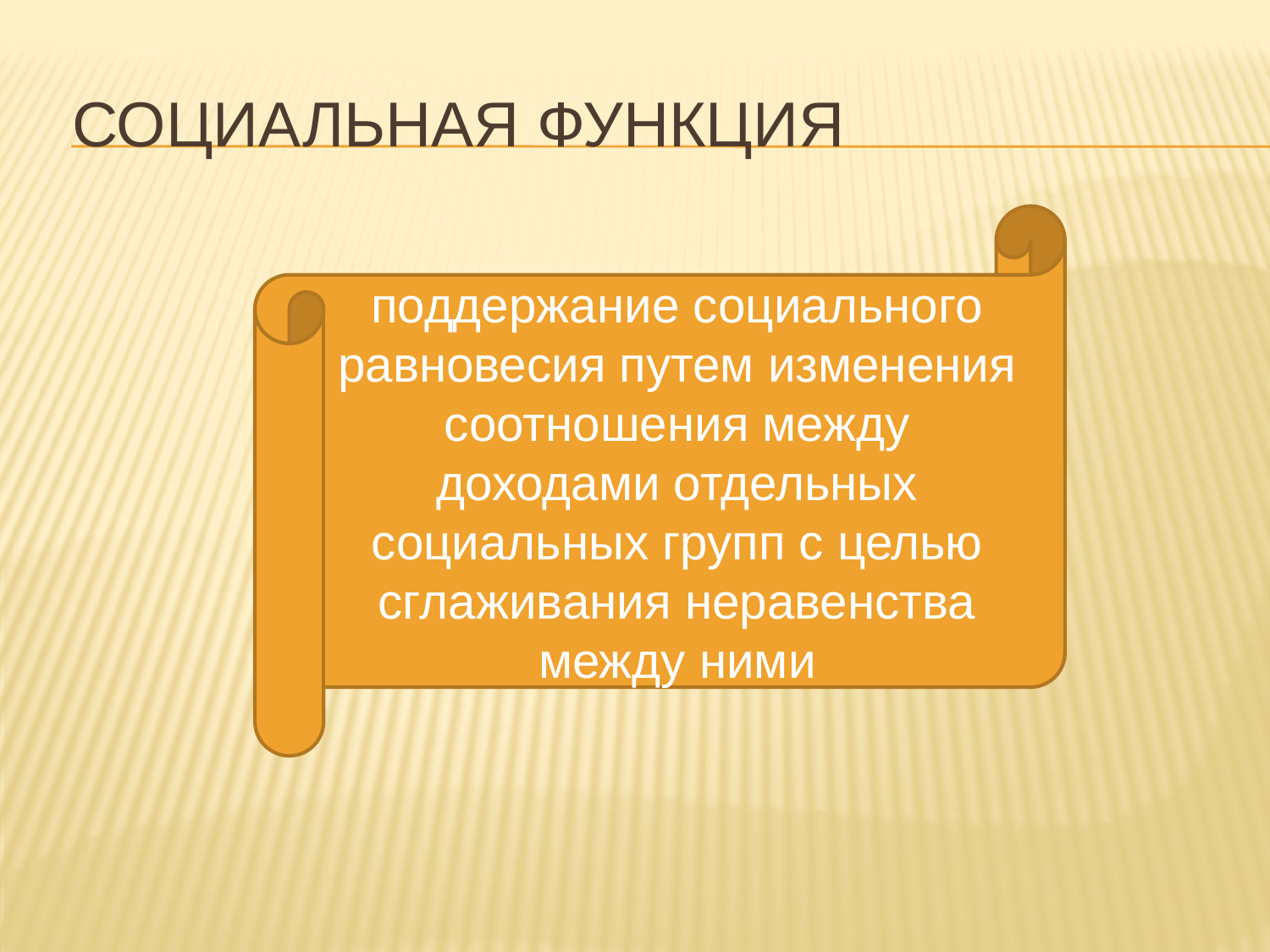

# социальная функция
поддержание социального равновесия путем изменения соотношения между доходами отдельных социальных групп с целью сглаживания неравенства между ними